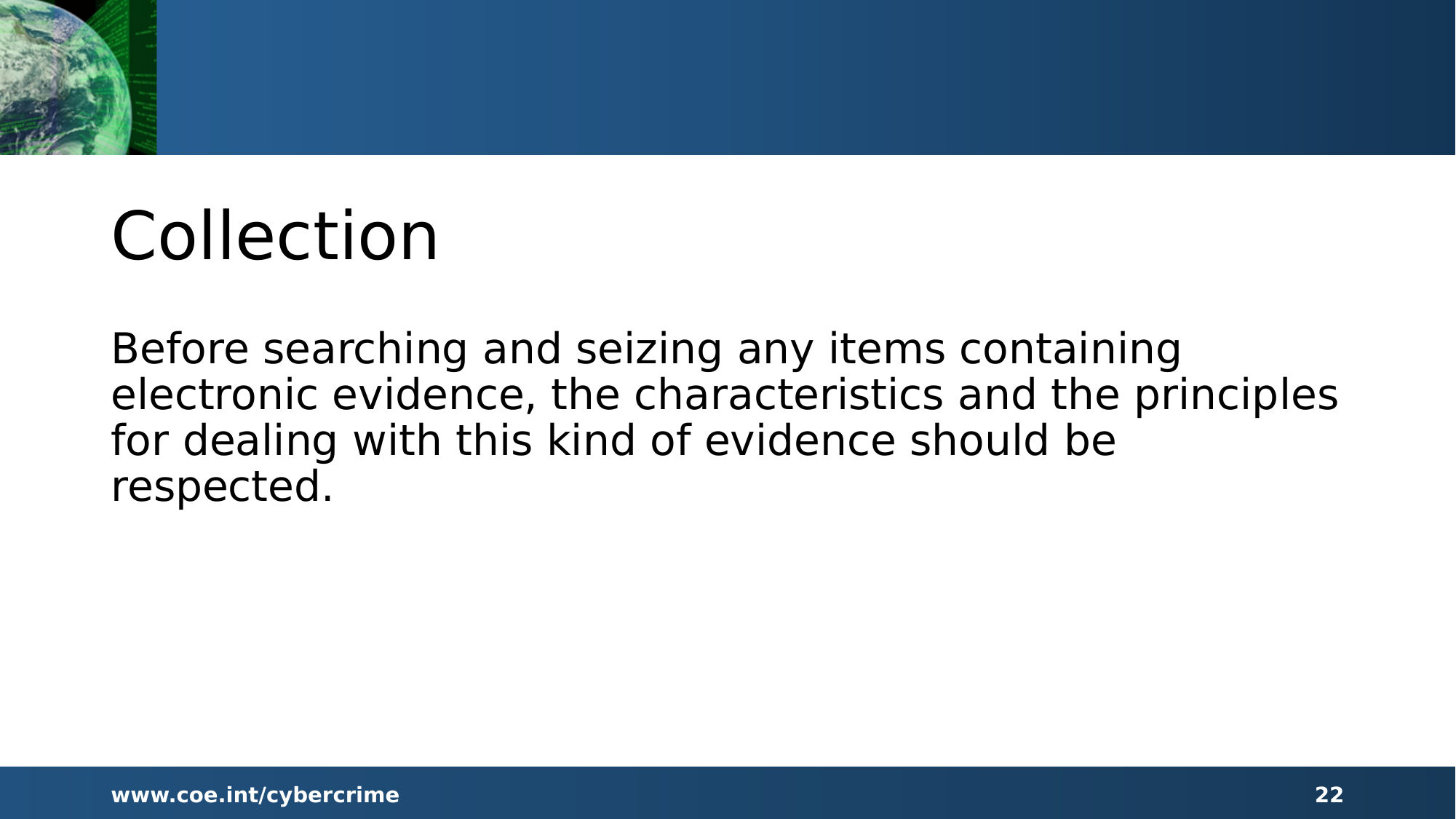

# Collection
Before searching and seizing any items containing electronic evidence, the characteristics and the principles for dealing with this kind of evidence should be respected.
www.coe.int/cybercrime
22